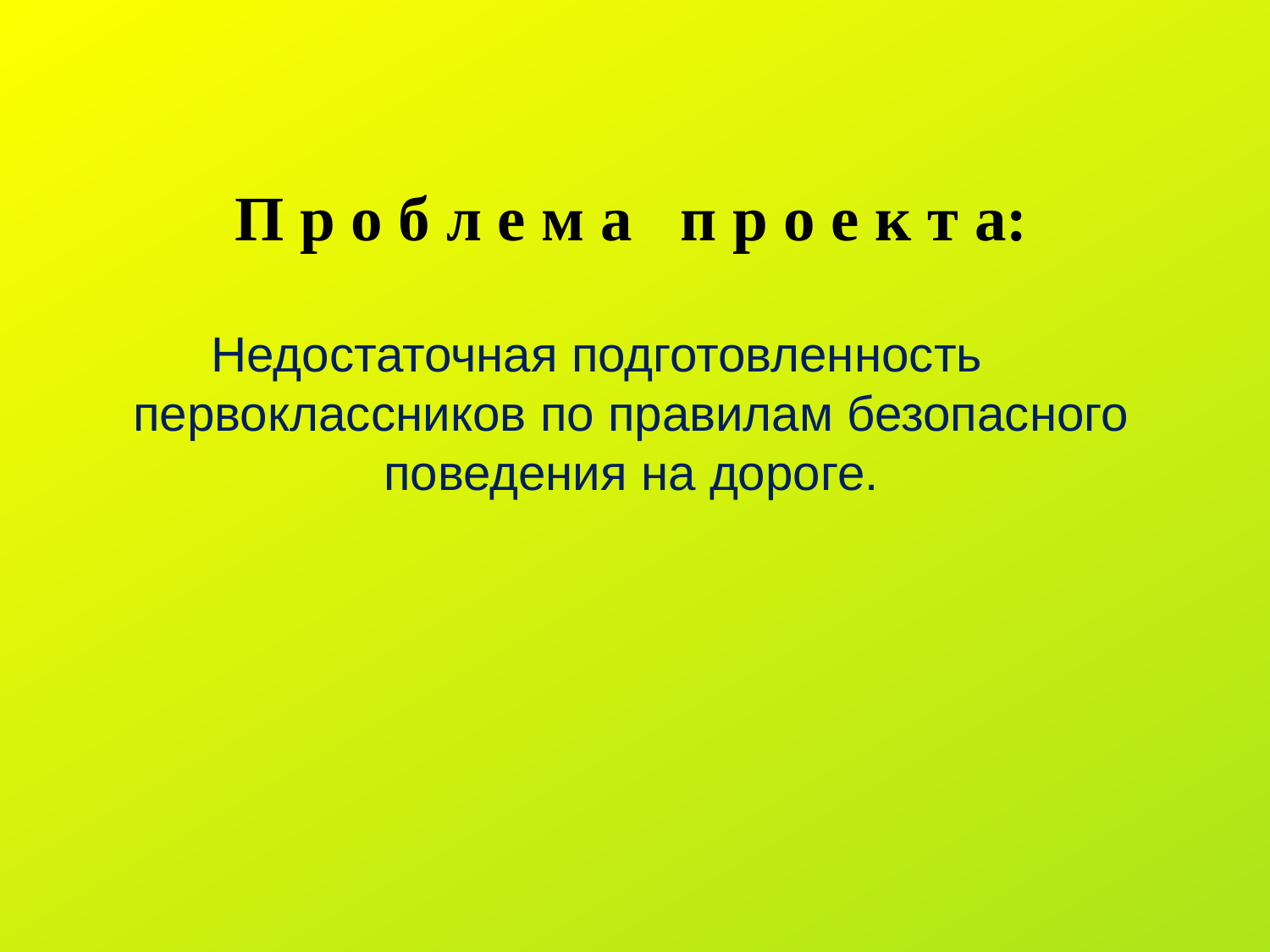

П р о б л е м а   п р о е к т а:
Недостаточная подготовленность      первоклассников по правилам безопасного поведения на дороге.